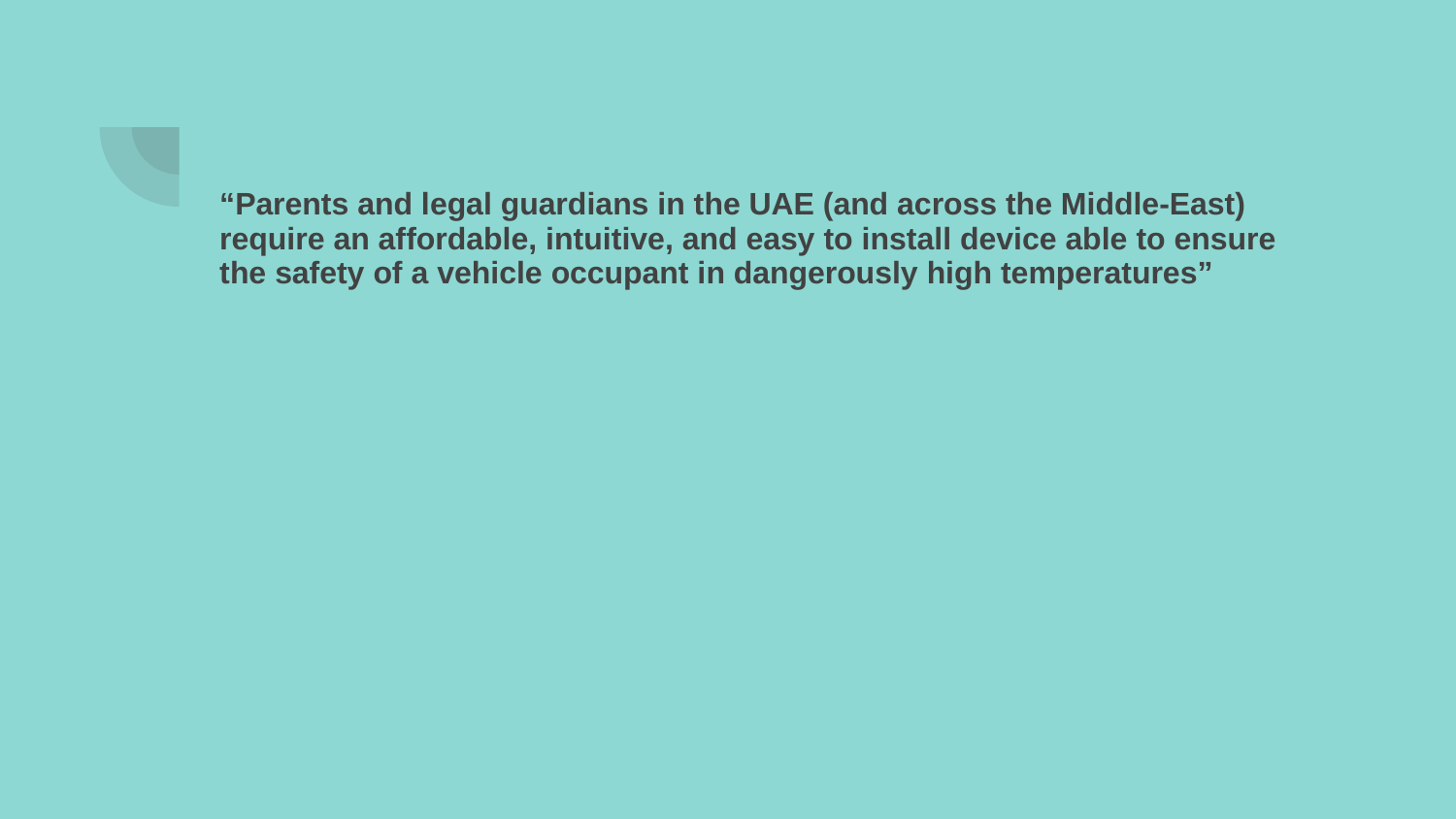

# “Parents and legal guardians in the UAE (and across the Middle-East) require an affordable, intuitive, and easy to install device able to ensure the safety of a vehicle occupant in dangerously high temperatures”